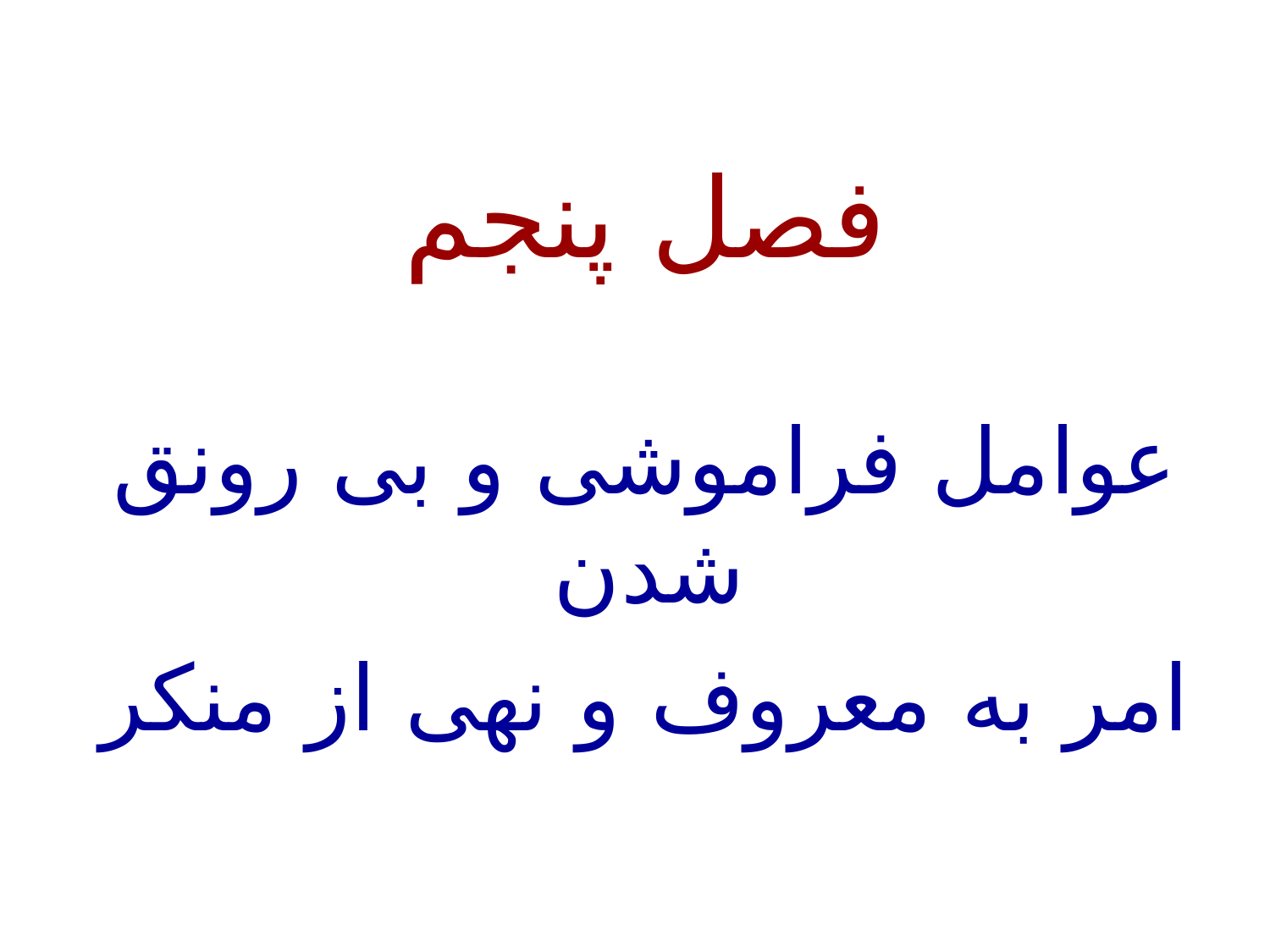

فصل پنجم

عوامل فراموشی و بی رونق شدن
امر به معروف و نهی از منکر